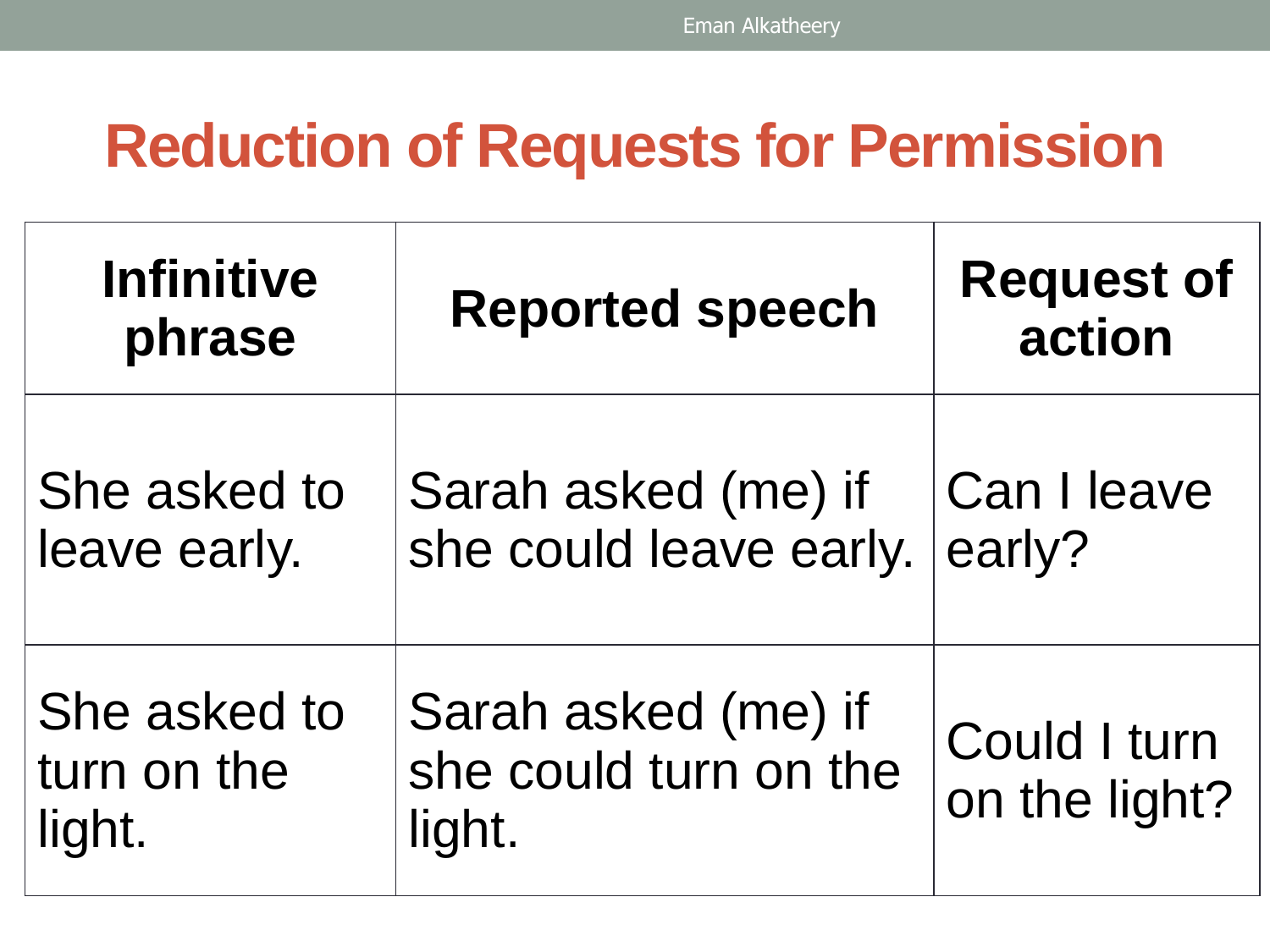

Eman Alkatheery
# Reduction of Requests for Permission
| Infinitive phrase | Reported speech | Request of action |
| --- | --- | --- |
| She asked to leave early. | Sarah asked (me) if she could leave early. | Can I leave early? |
| She asked to turn on the light. | Sarah asked (me) if she could turn on the light. | Could I turn on the light? |